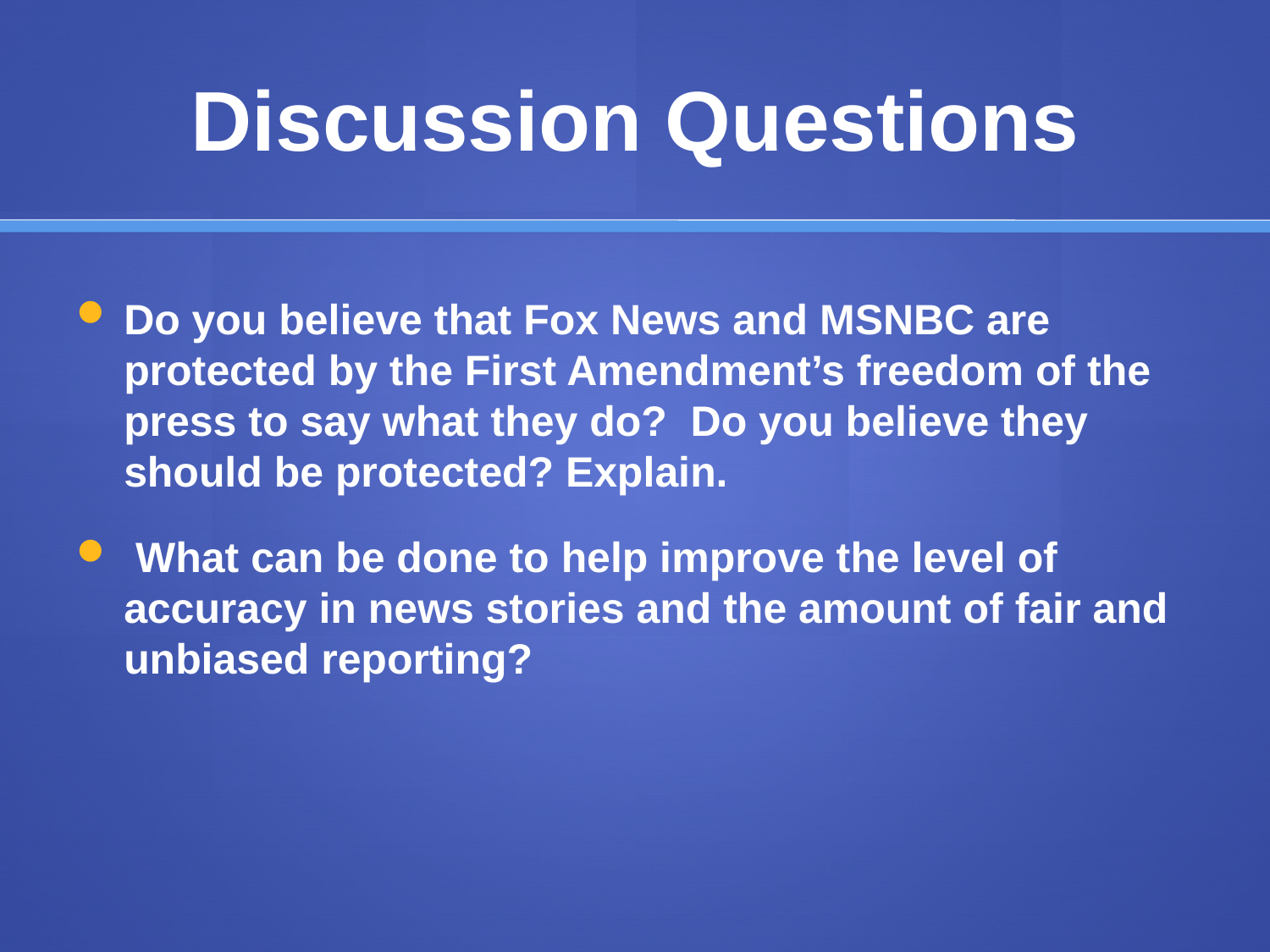

# Discussion Questions
Do you believe that Fox News and MSNBC are protected by the First Amendment’s freedom of the press to say what they do?  Do you believe they should be protected? Explain.
 What can be done to help improve the level of accuracy in news stories and the amount of fair and unbiased reporting?